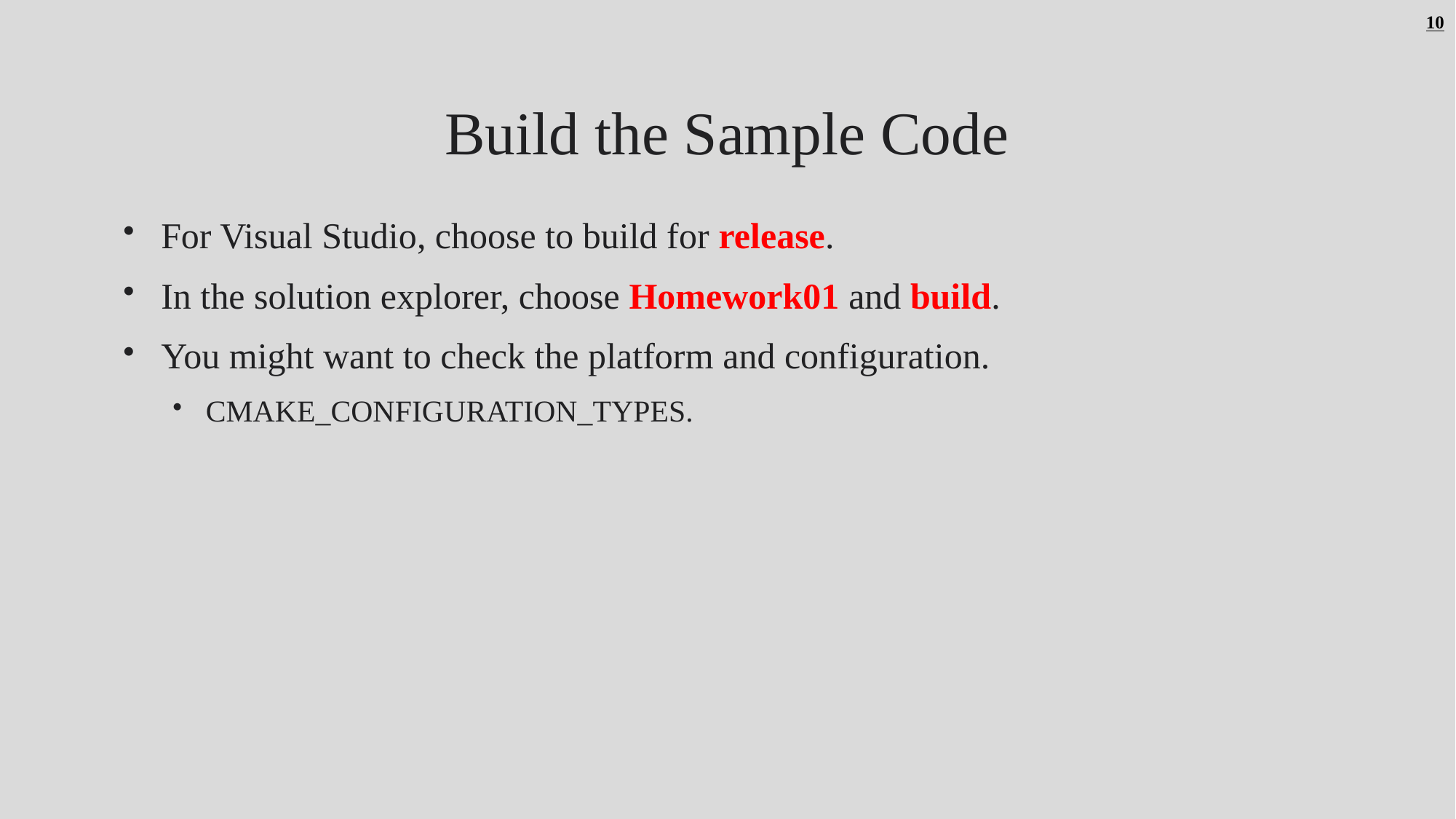

10
# Build the Sample Code
For Visual Studio, choose to build for release.
In the solution explorer, choose Homework01 and build.
You might want to check the platform and configuration.
CMAKE_CONFIGURATION_TYPES.